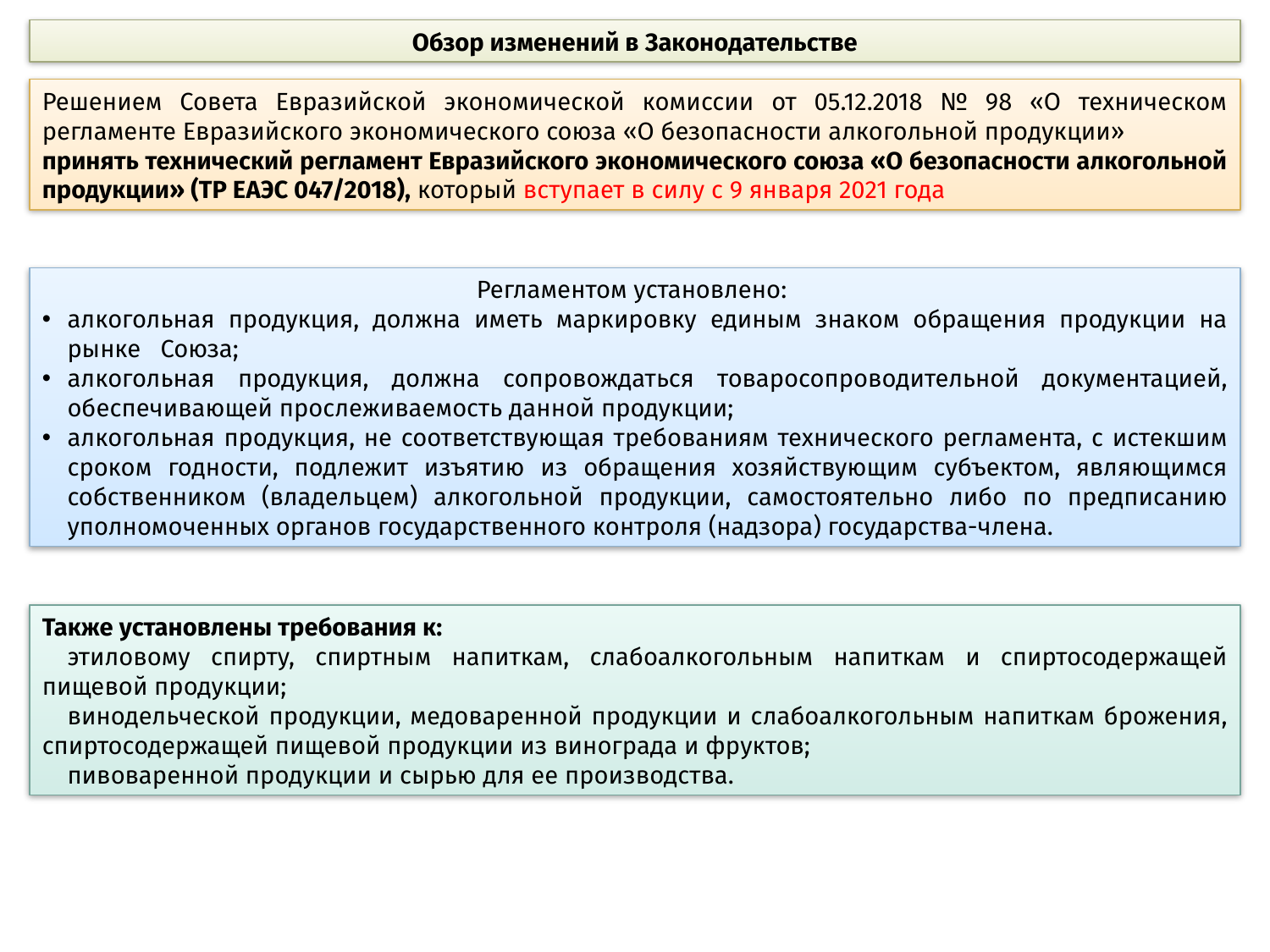

Обзор изменений в Законодательстве
Решением Совета Евразийской экономической комиссии от 05.12.2018 № 98 «О техническом регламенте Евразийского экономического союза «О безопасности алкогольной продукции»
принять технический регламент Евразийского экономического союза «О безопасности алкогольной продукции» (ТР ЕАЭС 047/2018), который вступает в силу с 9 января 2021 года
Регламентом установлено:
алкогольная продукция, должна иметь маркировку единым знаком обращения продукции на рынке   Союза;
алкогольная продукция, должна сопровождаться товаросопроводительной документацией, обеспечивающей прослеживаемость данной продукции;
алкогольная продукция, не соответствующая требованиям технического регламента, с истекшим сроком годности, подлежит изъятию из обращения хозяйствующим субъектом, являющимся собственником (владельцем) алкогольной продукции, самостоятельно либо по предписанию уполномоченных органов государственного контроля (надзора) государства-члена.
Также установлены требования к:
этиловому спирту, спиртным напиткам, слабоалкогольным напиткам и спиртосодержащей пищевой продукции;
винодельческой продукции, медоваренной продукции и слабоалкогольным напиткам брожения, спиртосодержащей пищевой продукции из винограда и фруктов;
пивоваренной продукции и сырью для ее производства.